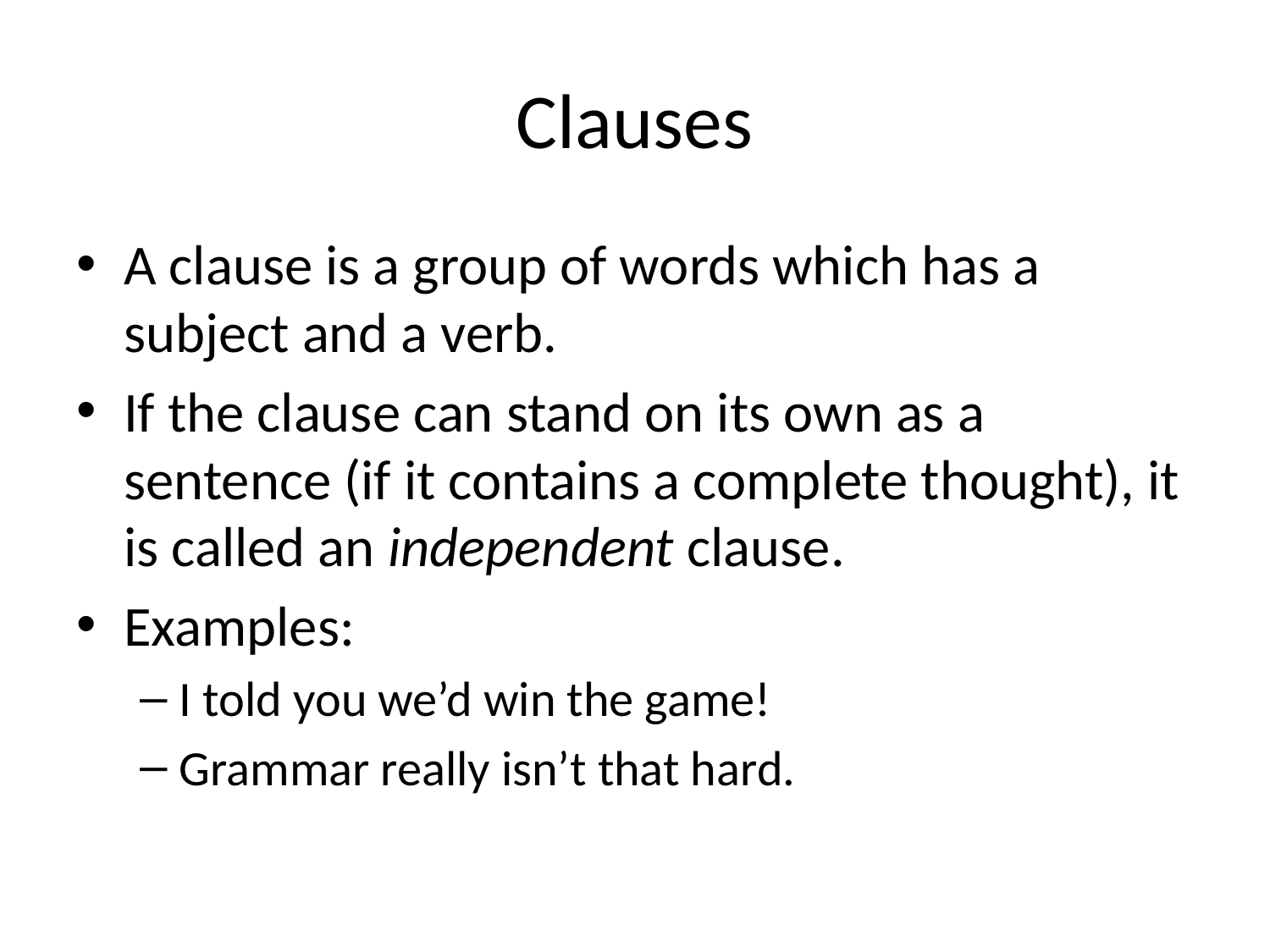

# Clauses
A clause is a group of words which has a subject and a verb.
If the clause can stand on its own as a sentence (if it contains a complete thought), it is called an independent clause.
Examples:
I told you we’d win the game!
Grammar really isn’t that hard.